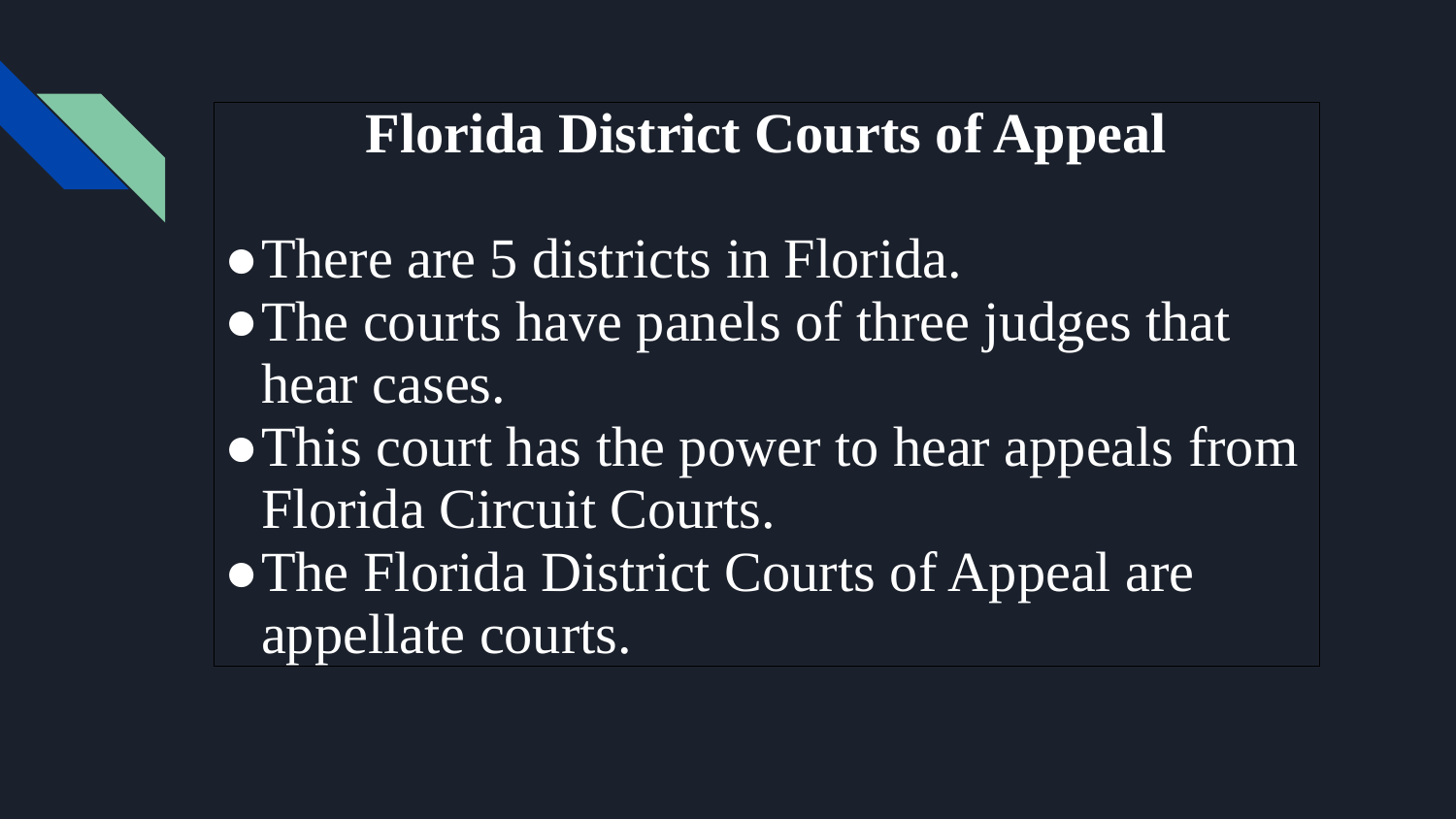

| Florida District Courts of Appeal There are 5 districts in Florida. The courts have panels of three judges that hear cases. This court has the power to hear appeals from Florida Circuit Courts. The Florida District Courts of Appeal are appellate courts. |
| --- |